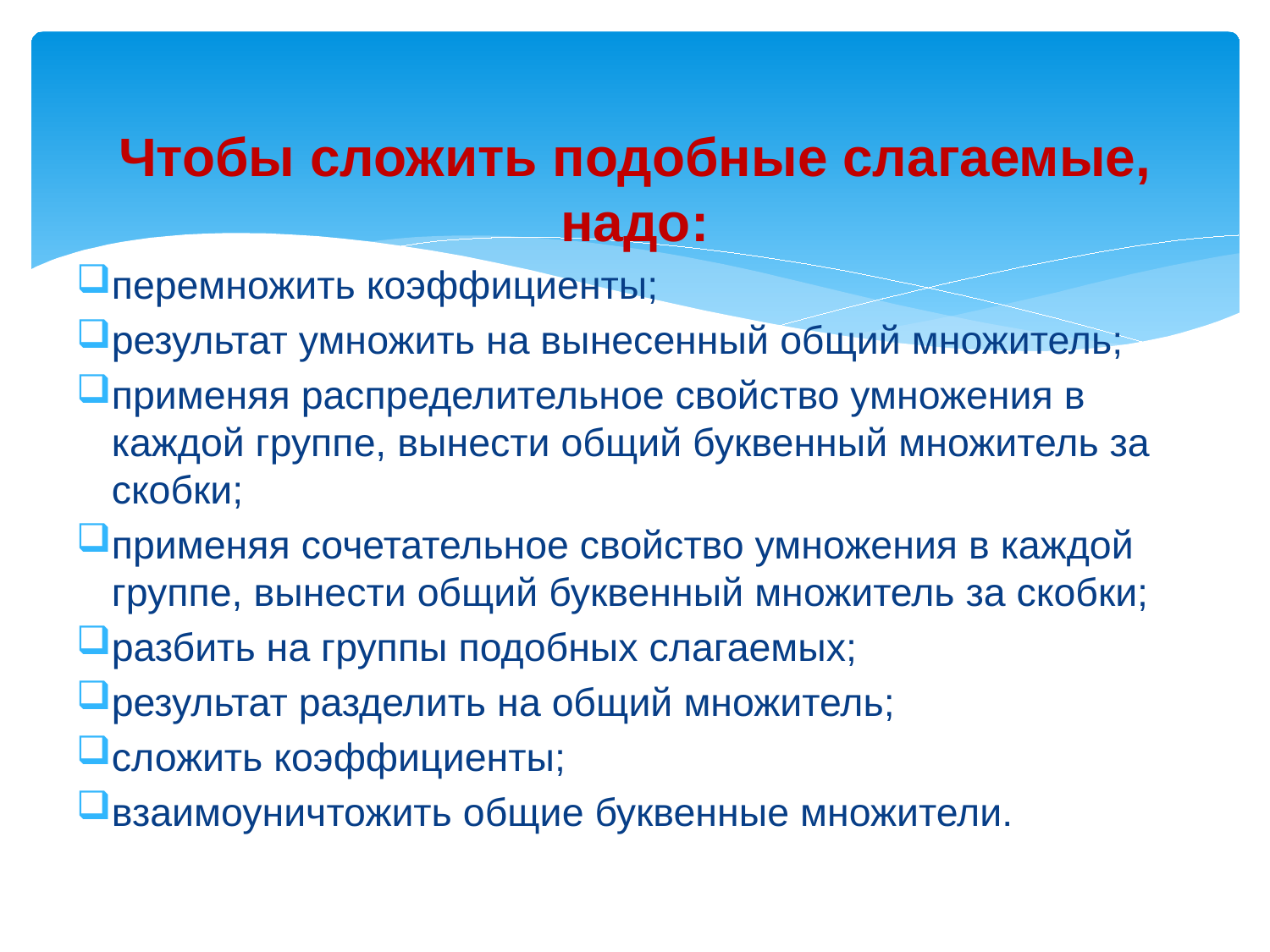

Чтобы сложить подобные слагаемые, надо:
перемножить коэффициенты;
результат умножить на вынесенный общий множитель;
применяя распределительное свойство умножения в каждой группе, вынести общий буквенный множитель за скобки;
применяя сочетательное свойство умножения в каждой группе, вынести общий буквенный множитель за скобки;
разбить на группы подобных слагаемых;
результат разделить на общий множитель;
сложить коэффициенты;
взаимоуничтожить общие буквенные множители.